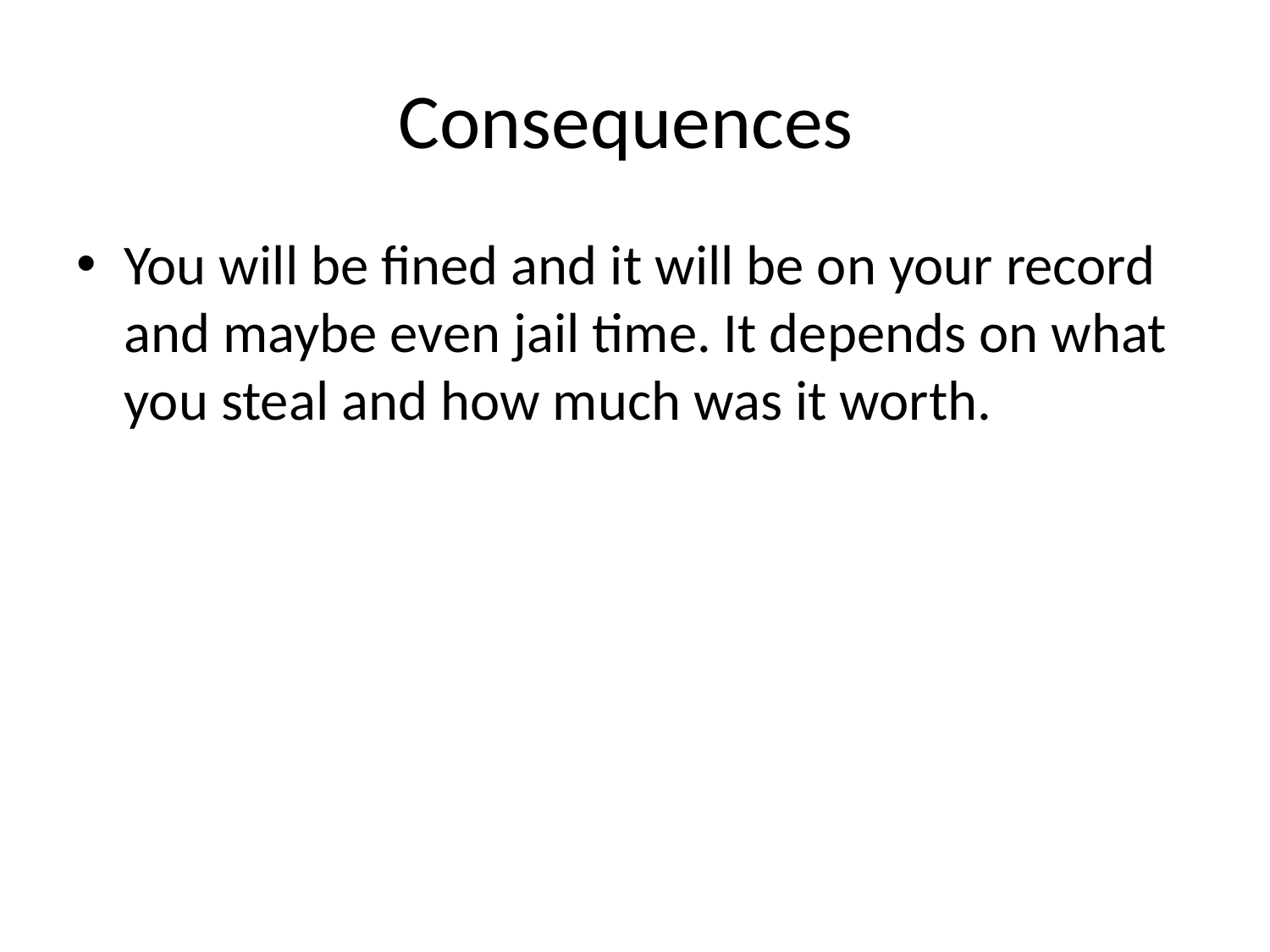

# Consequences
You will be fined and it will be on your record and maybe even jail time. It depends on what you steal and how much was it worth.